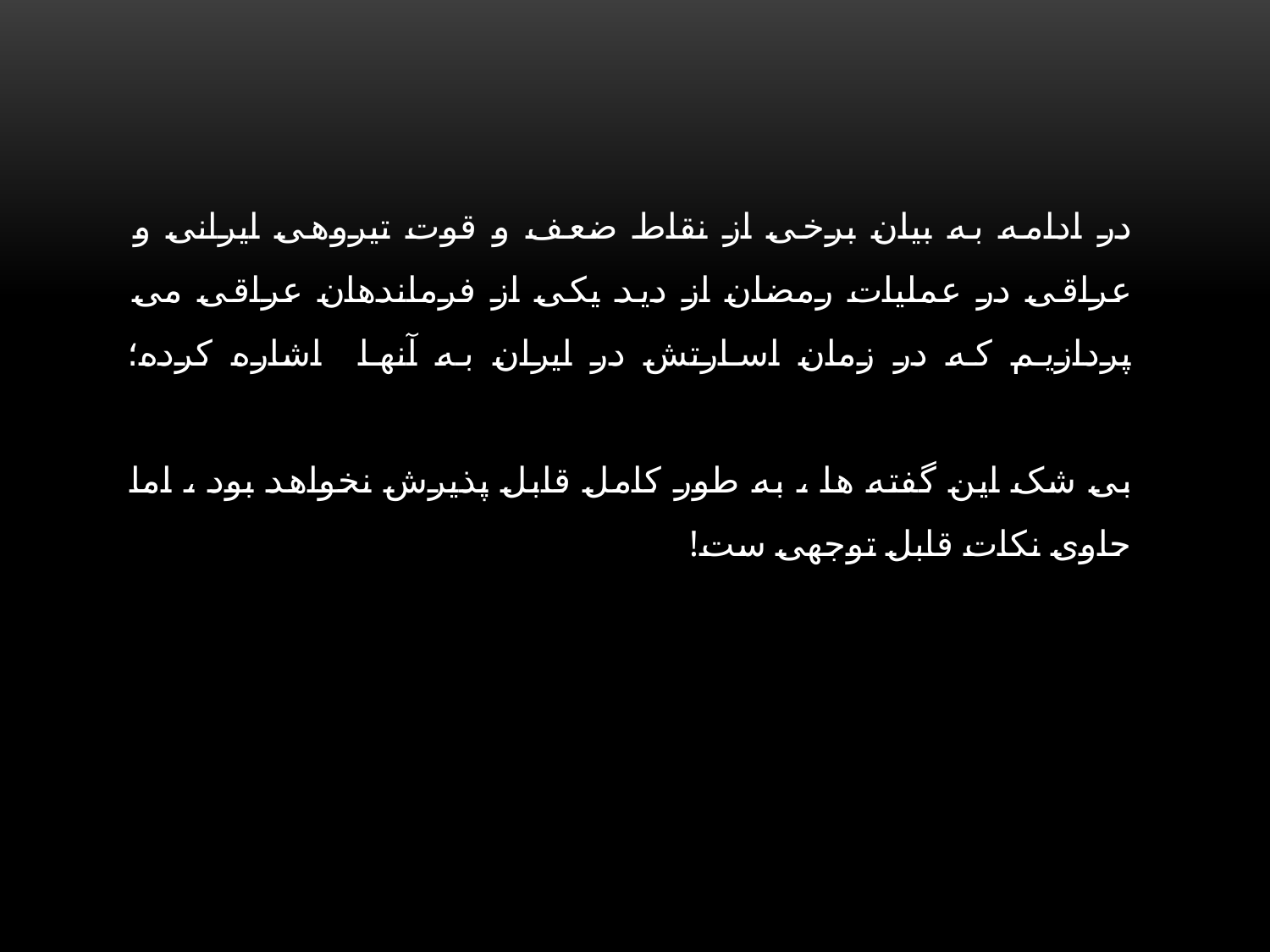

# در ادامه به بیان برخی از نقاط ضعف و قوت تیروهی ایرانی و عراقی در عملیات رمضان از دید یکی از فرماندهان عراقی می پردازیم که در زمان اسارتش در ایران به آنها  اشاره کرده؛ بی شک این گفته ها ، به طور کامل قابل پذیرش نخواهد بود ، اما حاوی نکات قابل توجهی ست!